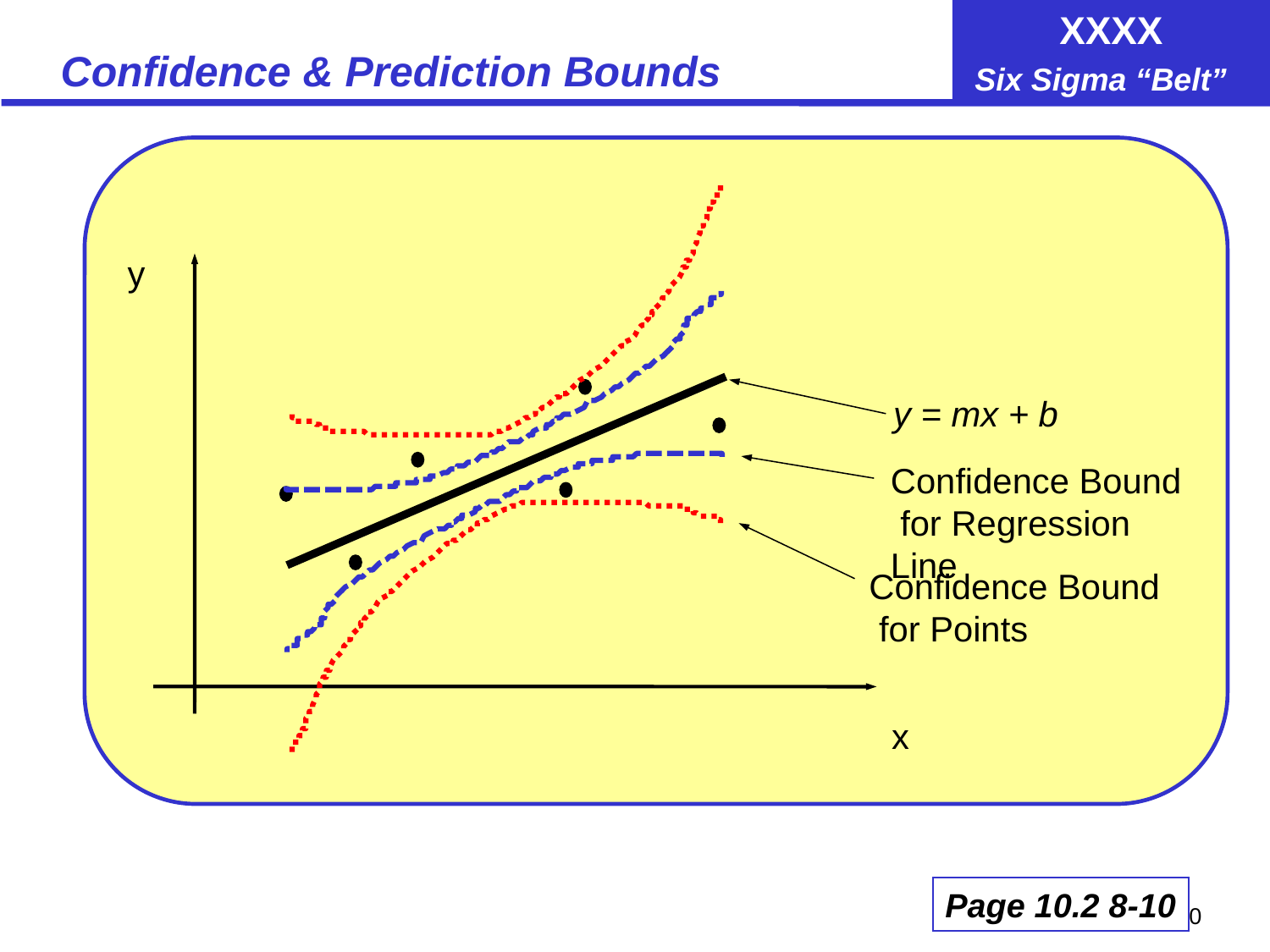

# Confidence & Prediction Bounds

y

y = mx + b

Confidence Bound
 for Regression Line

Confidence Bound
 for Points

x
Page 10.2 8-10